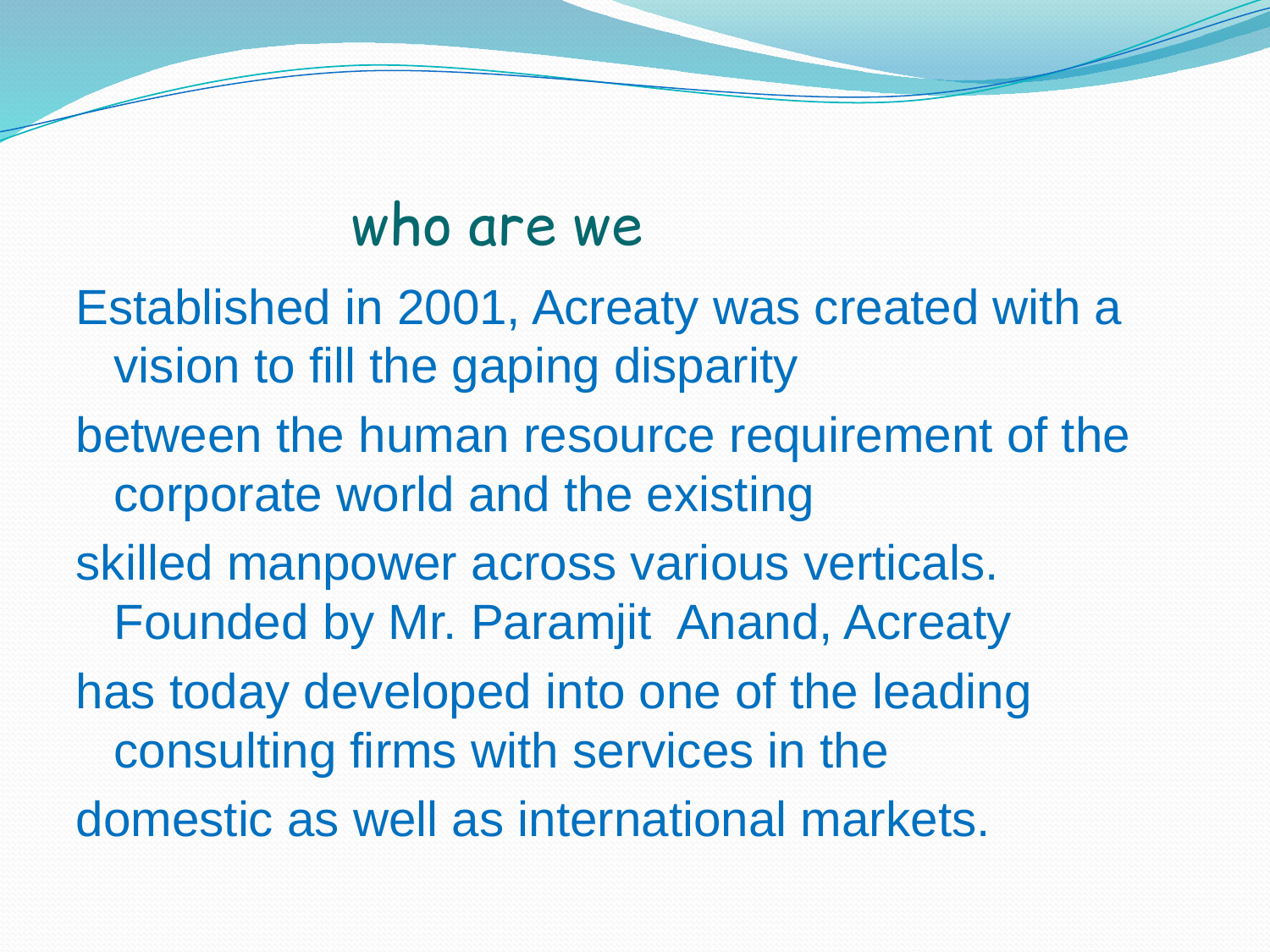

# who are we
Established in 2001, Acreaty was created with a vision to fill the gaping disparity
between the human resource requirement of the corporate world and the existing
skilled manpower across various verticals. Founded by Mr. Paramjit  Anand, Acreaty
has today developed into one of the leading consulting firms with services in the
domestic as well as international markets.